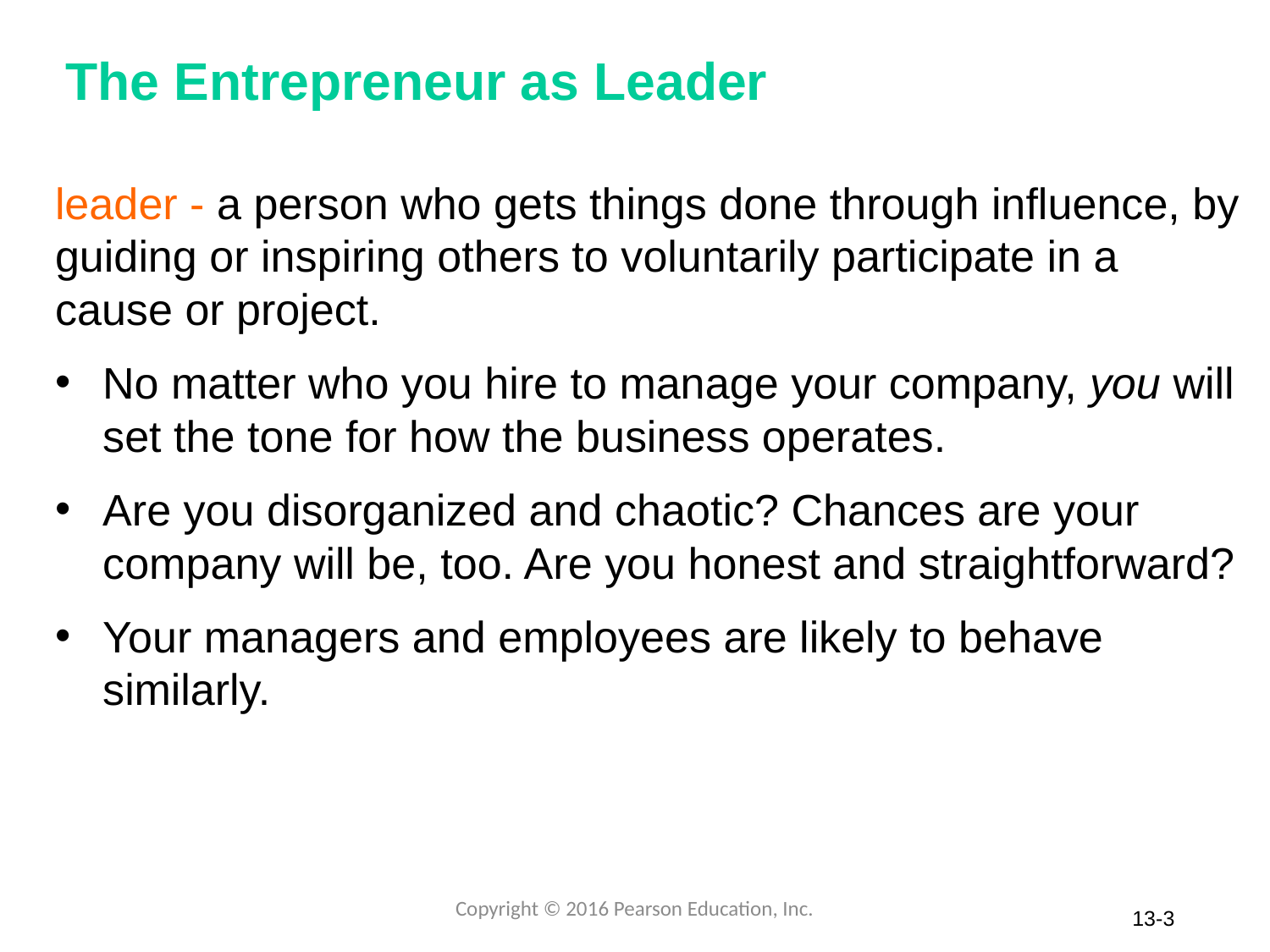

# The Entrepreneur as Leader
leader - a person who gets things done through influence, by guiding or inspiring others to voluntarily participate in a cause or project.

No matter who you hire to manage your company, you will set the tone for how the business operates.

Are you disorganized and chaotic? Chances are your company will be, too. Are you honest and straightforward?

Your managers and employees are likely to behave similarly.
Copyright © 2016 Pearson Education, Inc.